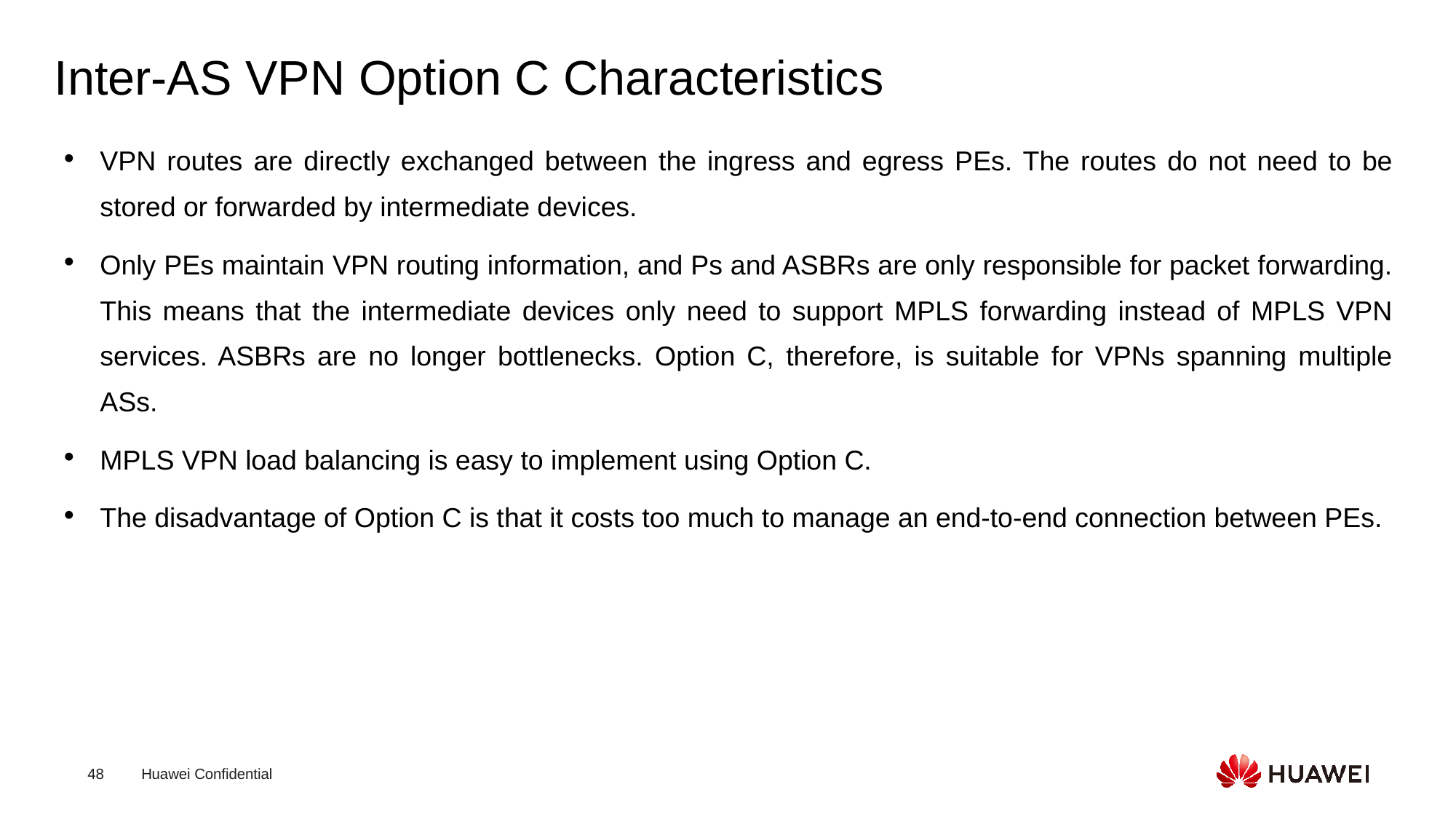

# Inter-AS VPN Option C Characteristics
VPN routes are directly exchanged between the ingress and egress PEs. The routes do not need to be stored or forwarded by intermediate devices.
Only PEs maintain VPN routing information, and Ps and ASBRs are only responsible for packet forwarding. This means that the intermediate devices only need to support MPLS forwarding instead of MPLS VPN services. ASBRs are no longer bottlenecks. Option C, therefore, is suitable for VPNs spanning multiple ASs.
MPLS VPN load balancing is easy to implement using Option C.
The disadvantage of Option C is that it costs too much to manage an end-to-end connection between PEs.